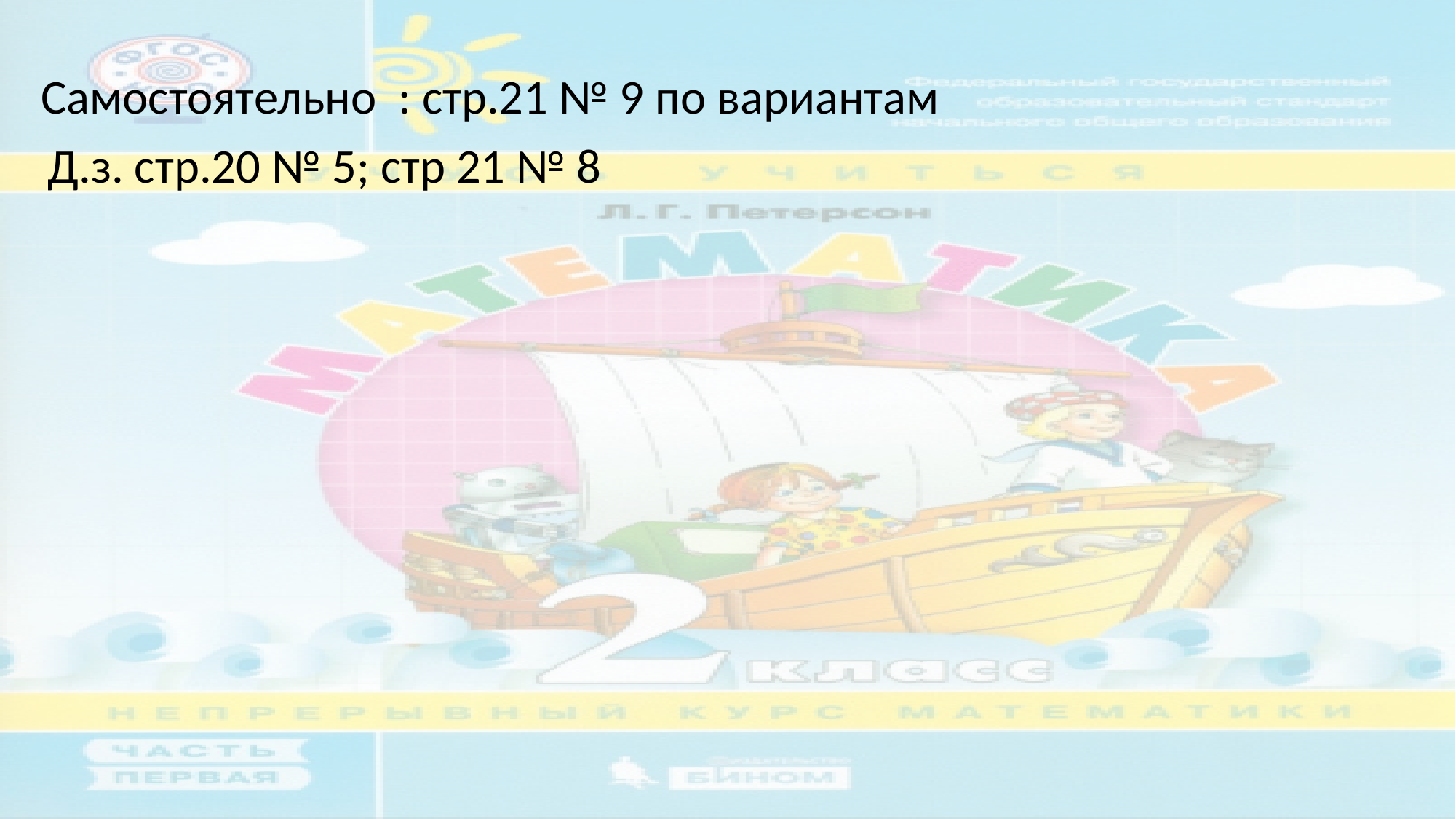

Самостоятельно  : стр.21 № 9 по вариантам
Д.з. стр.20 № 5; стр 21 № 8